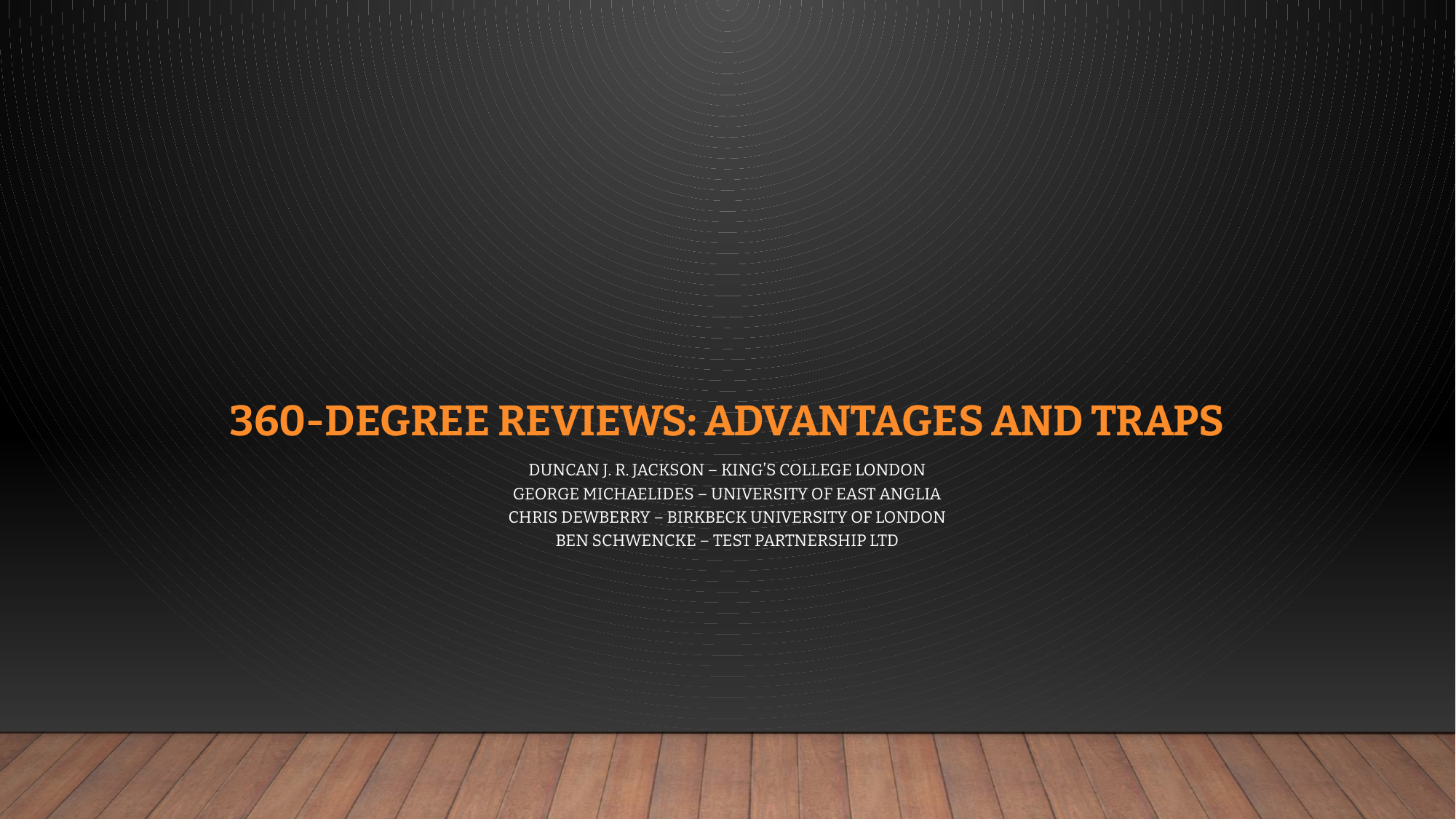

# 360-degree reviews: Advantages and traps
Duncan J. R. Jackson – King’s College London
George Michaelides – University of East Anglia
Chris Dewberry – Birkbeck University of London
Ben Schwencke – Test Partnership LTD